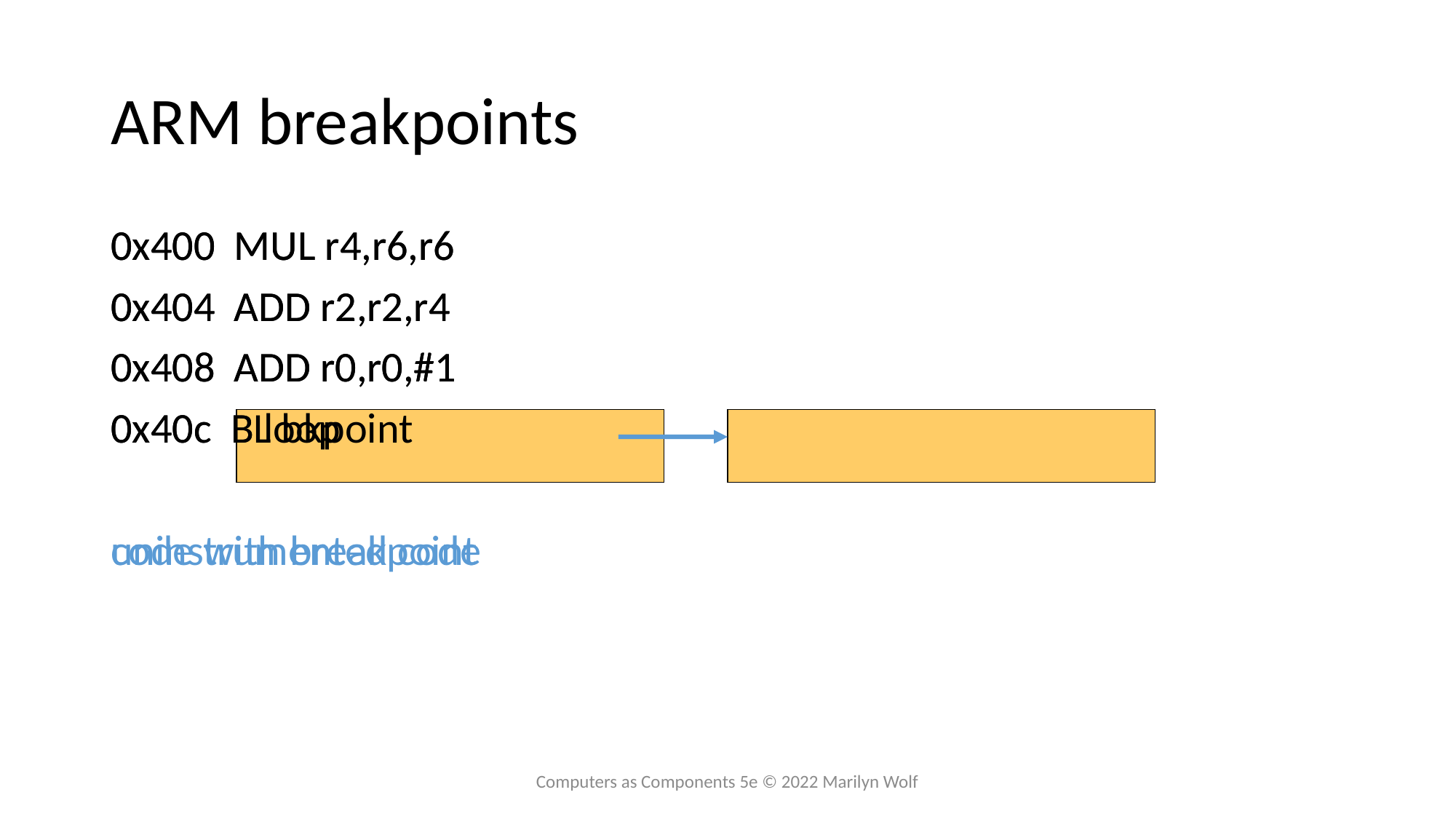

# ARM breakpoints
0x400  MUL r4,r6,r6
0x404  ADD r2,r2,r4
0x408  ADD r0,r0,#1
0x40c  B loop

uninstrumented code

0x400  MUL r4,r6,r6
0x404  ADD r2,r2,r4
0x408  ADD r0,r0,#1
0x40c  BL bkpoint

code with breakpoint

Computers as Components 5e © 2022 Marilyn Wolf